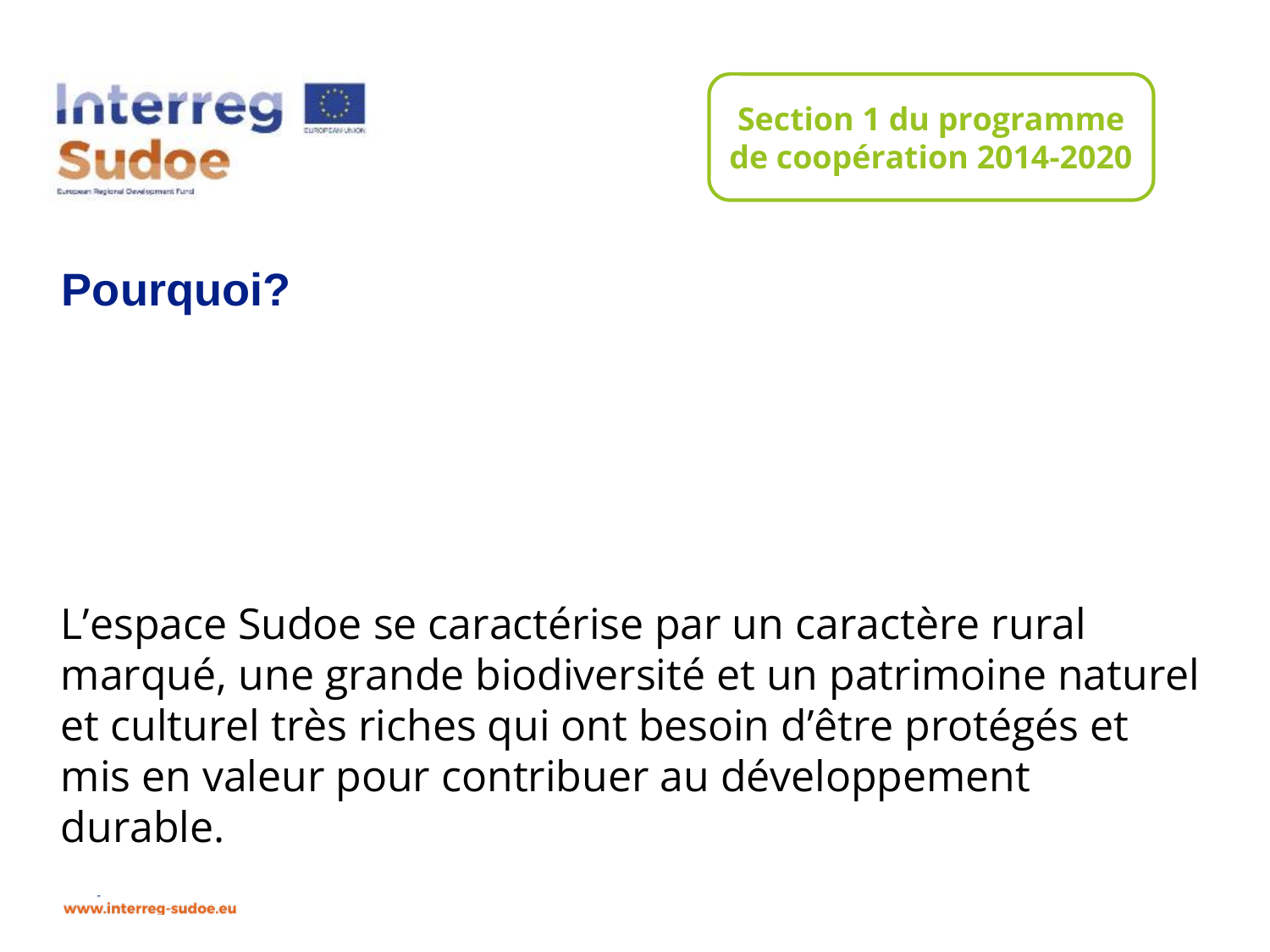

L’espace Sudoe se caractérise par un caractère rural marqué, une grande biodiversité et un patrimoine naturel et culturel très riches qui ont besoin d’être protégés et mis en valeur pour contribuer au développement durable.
Section 1 du programme de coopération 2014-2020
# Pourquoi?